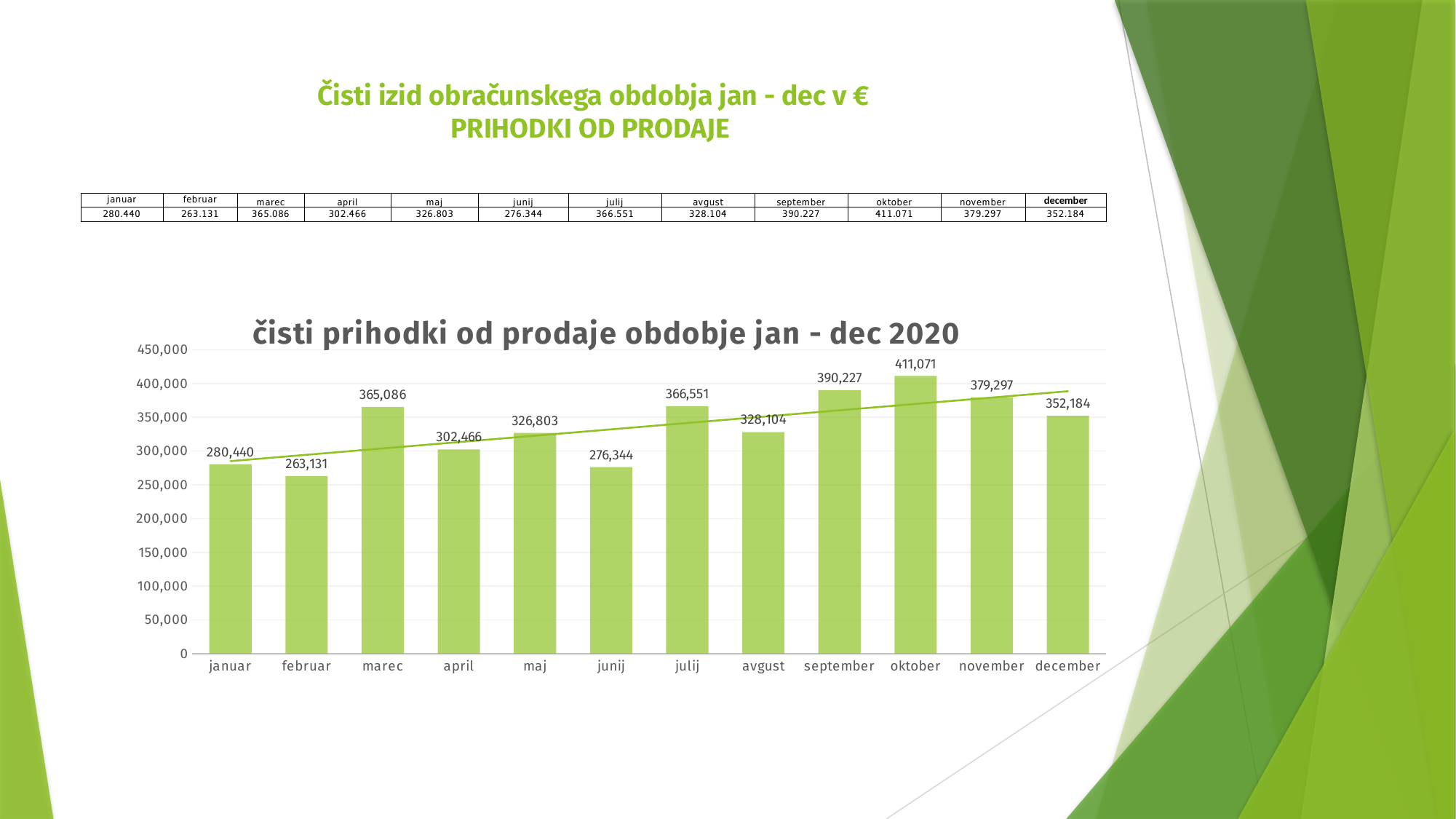

# Čisti izid obračunskega obdobja jan - dec v € PRIHODKI OD PRODAJE
| januar | februar | marec | april | maj | junij | julij | avgust | september | oktober | november | december |
| --- | --- | --- | --- | --- | --- | --- | --- | --- | --- | --- | --- |
| 280.440 | 263.131 | 365.086 | 302.466 | 326.803 | 276.344 | 366.551 | 328.104 | 390.227 | 411.071 | 379.297 | 352.184 |

### Chart: čisti prihodki od prodaje obdobje jan - dec 2020

| Category |  |
|---|---|
| januar | 280440.0 |
| februar | 263131.0 |
| marec | 365086.0 |
| april | 302466.0 |
| maj | 326803.0 |
| junij | 276344.0 |
| julij | 366551.0 |
| avgust | 328104.0 |
| september | 390226.82 |
| oktober | 411070.51 |
| november | 379296.74 |
| december | 352184.32 |